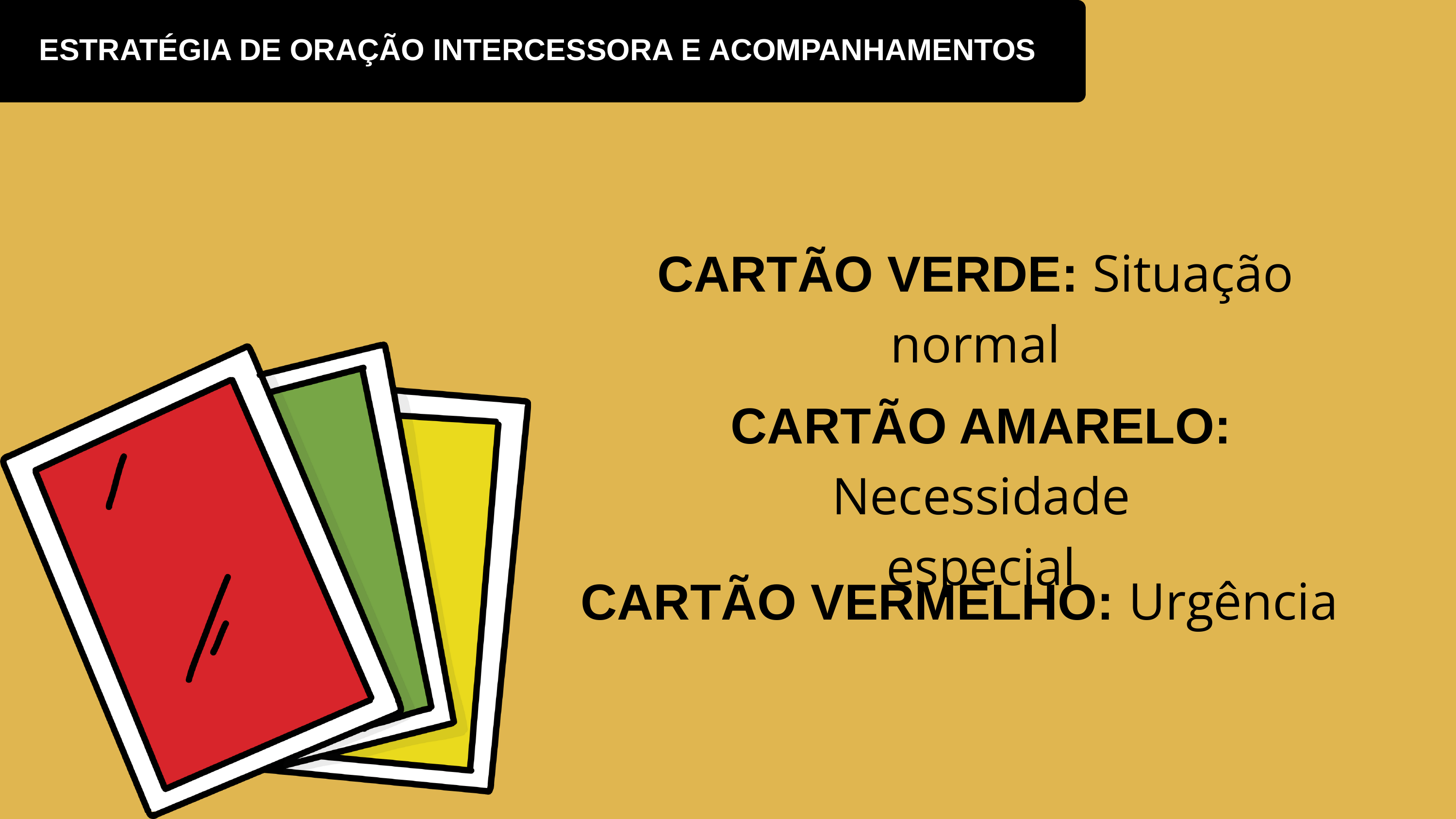

ESTRATÉGIA DE ORAÇÃO INTERCESSORA E ACOMPANHAMENTOS
CARTÃO VERDE: Situação normal

CARTÃO AMARELO: Necessidade
especial
CARTÃO VERMELHO: Urgência